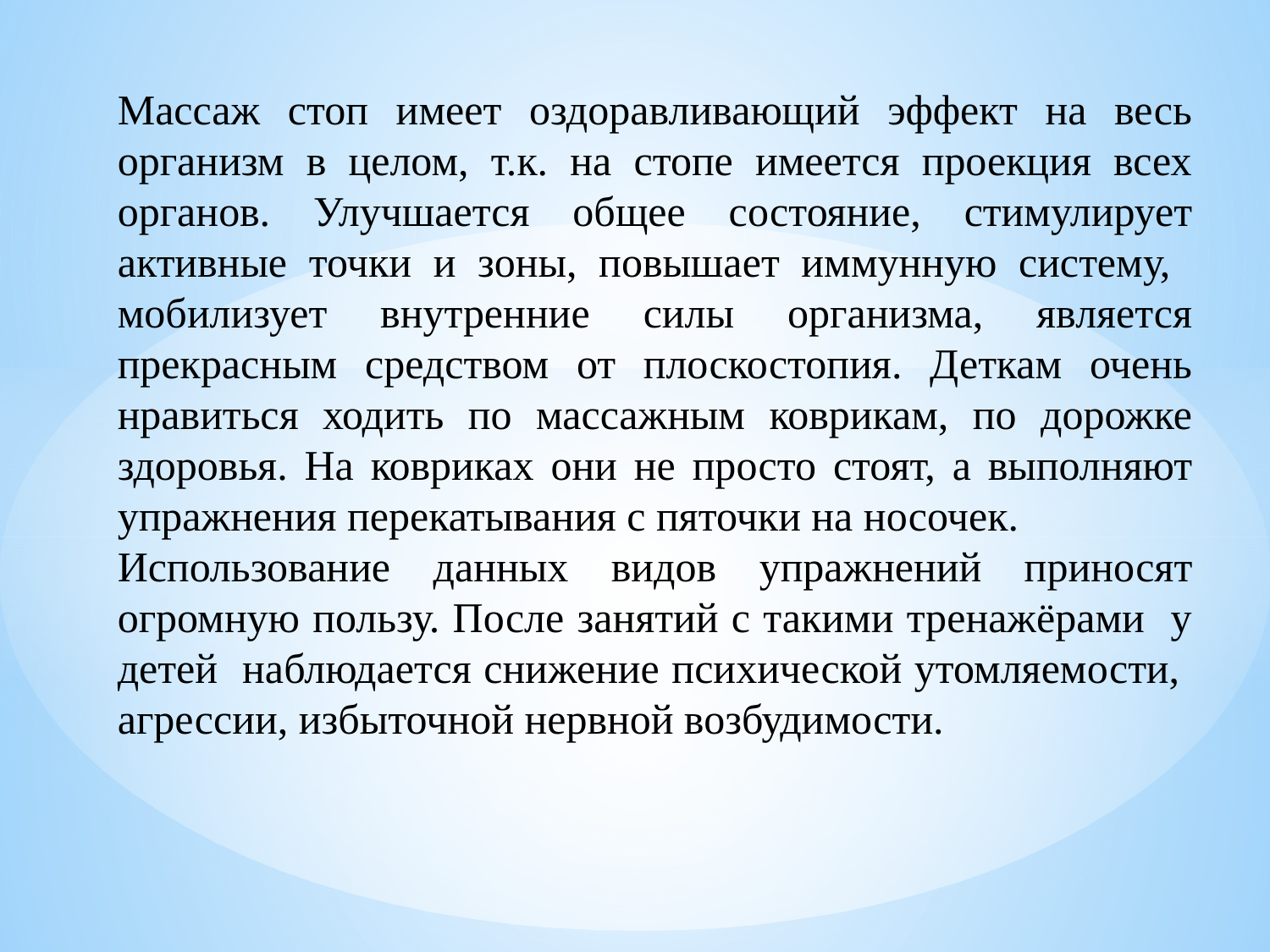

Массаж стоп имеет оздоравливающий эффект на весь организм в целом, т.к. на стопе имеется проекция всех органов. Улучшается общее состояние, стимулирует активные точки и зоны, повышает иммунную систему,  мобилизует внутренние силы организма, является прекрасным средством от плоскостопия. Деткам очень нравиться ходить по массажным коврикам, по дорожке здоровья. На ковриках они не просто стоят, а выполняют упражнения перекатывания с пяточки на носочек.
Использование данных видов упражнений приносят огромную пользу. После занятий с такими тренажёрами  у детей  наблюдается снижение психической утомляемости,  агрессии, избыточной нервной возбудимости.